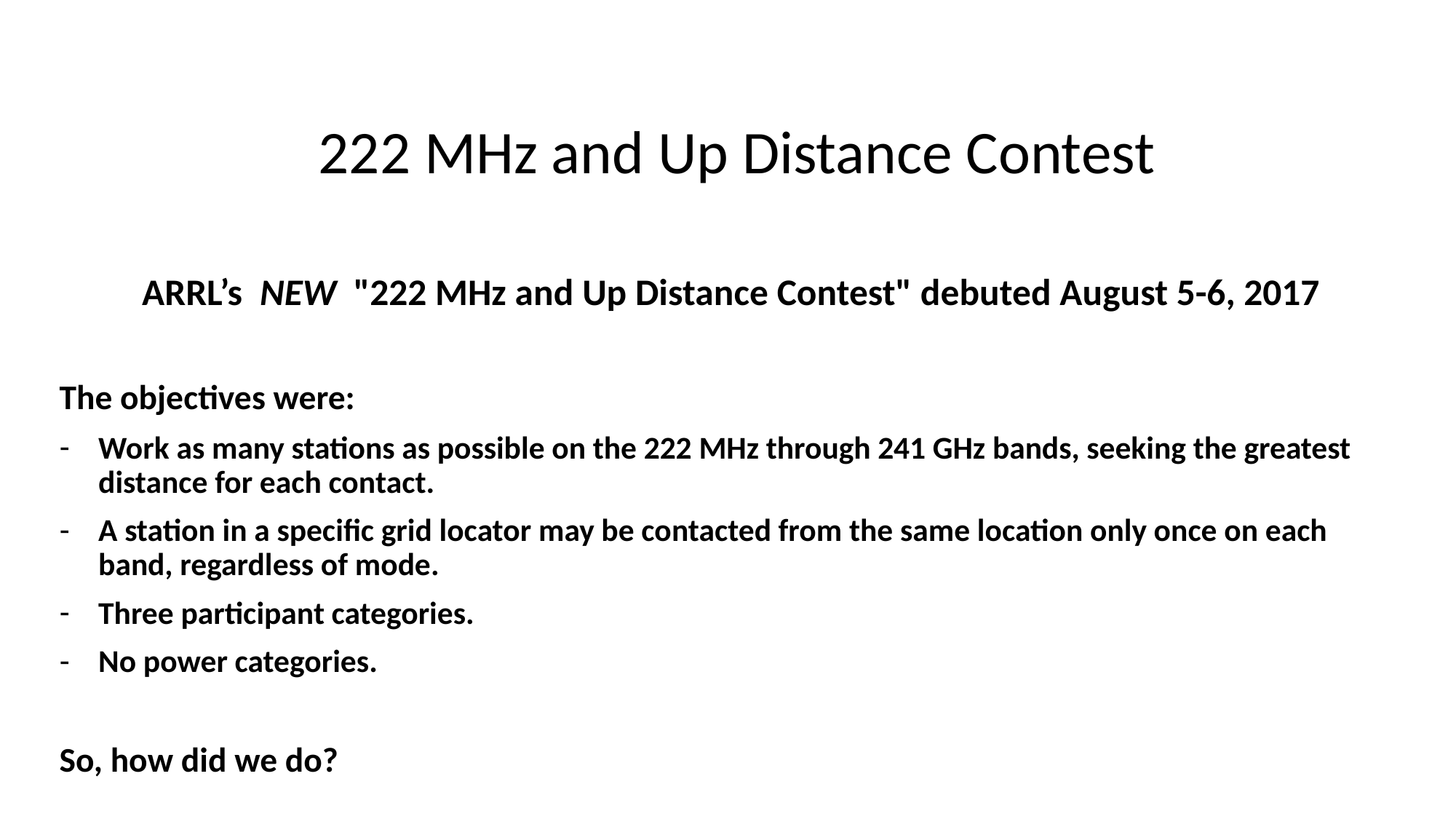

# 222 MHz and Up Distance Contest

ARRL’s  NEW  "222 MHz and Up Distance Contest" debuted August 5-6, 2017

The objectives were:
Work as many stations as possible on the 222 MHz through 241 GHz bands, seeking the greatest distance for each contact.
A station in a specific grid locator may be contacted from the same location only once on each band, regardless of mode.
Three participant categories.
No power categories.

So, how did we do?